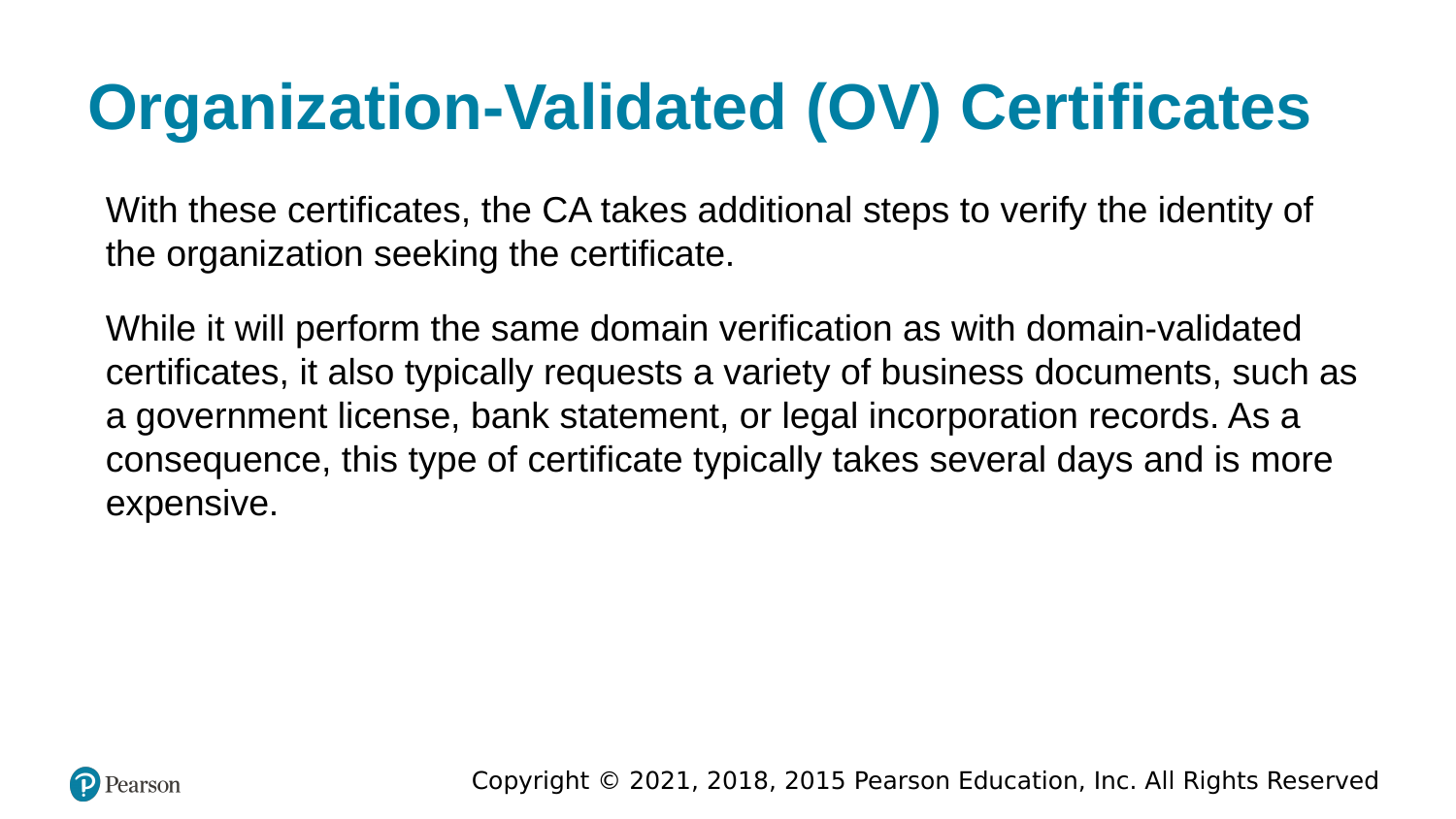

# Organization-Validated (OV) Certificates
With these certificates, the CA takes additional steps to verify the identity of the organization seeking the certificate.
While it will perform the same domain verification as with domain-validated certificates, it also typically requests a variety of business documents, such as a government license, bank statement, or legal incorporation records. As a consequence, this type of certificate typically takes several days and is more expensive.